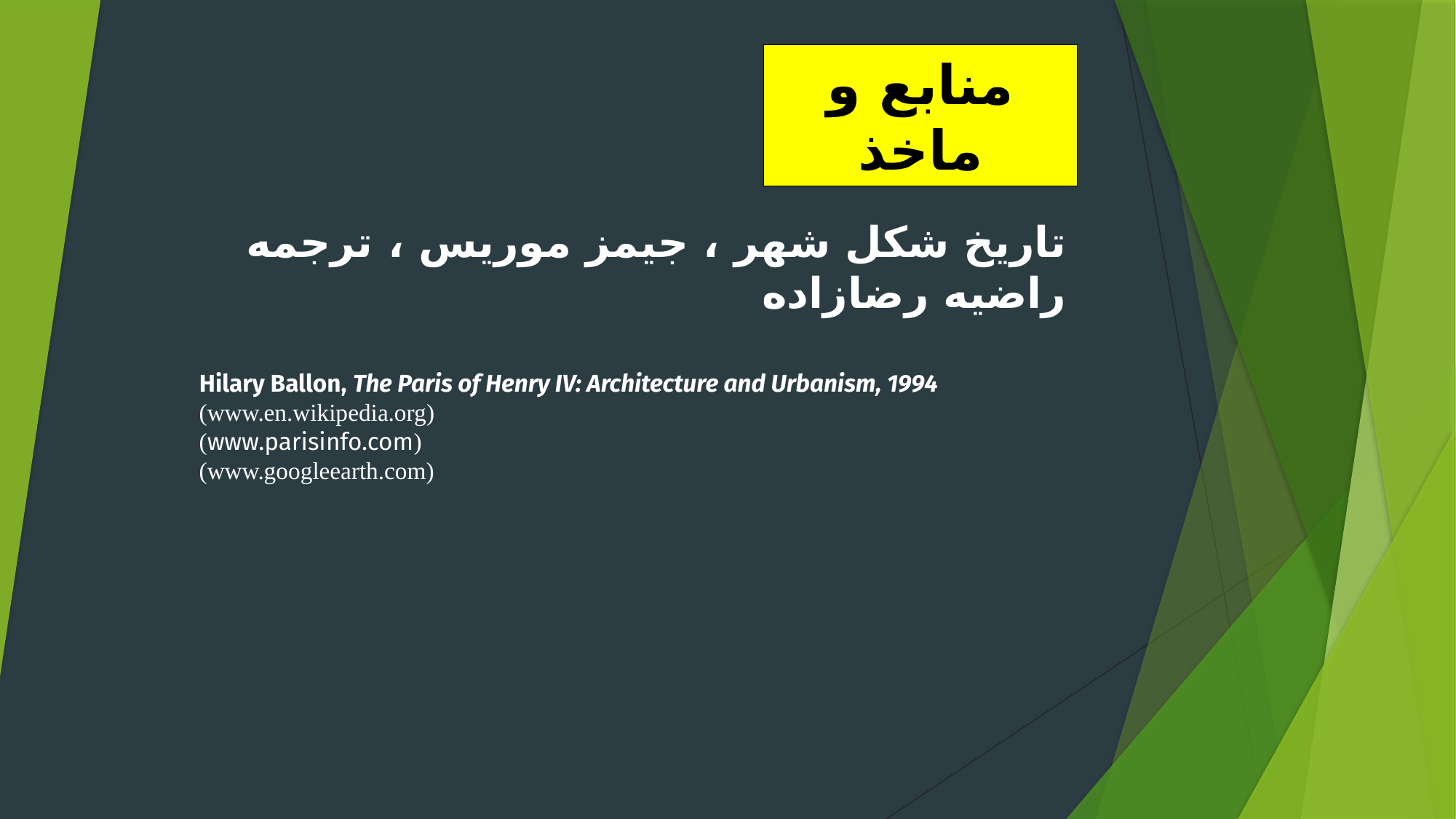

منابع و ماخذ

تاريخ شكل شهر ، جيمز موريس ، ترجمه راضيه رضازاده

Hilary Ballon, The Paris of Henry IV: Architecture and Urbanism, 1994
(www.en.wikipedia.org)
(www.parisinfo.com)
(www.googleearth.com)